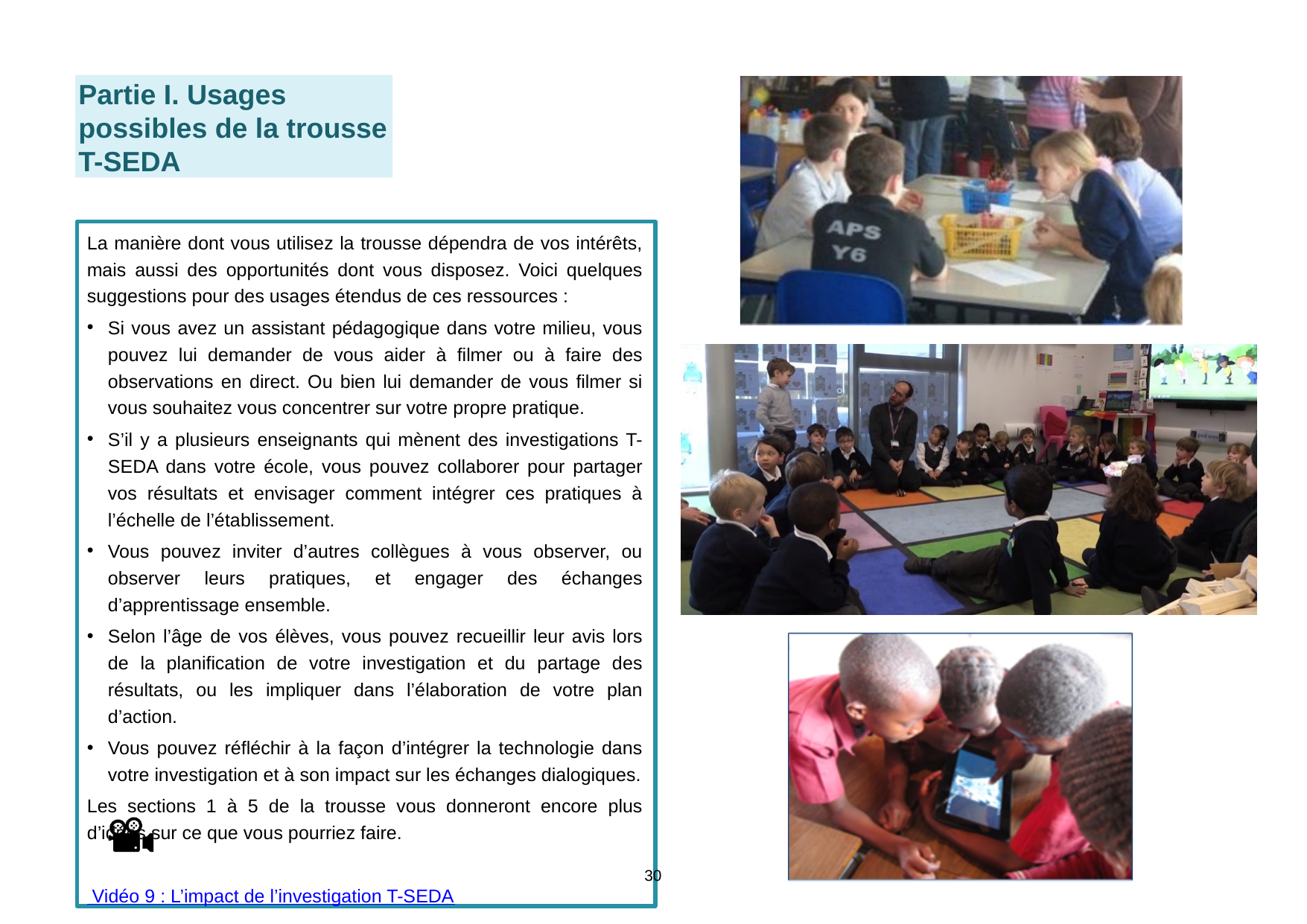

Partie I. Usages possibles de la trousse T-SEDA

La manière dont vous utilisez la trousse dépendra de vos intérêts, mais aussi des opportunités dont vous disposez. Voici quelques suggestions pour des usages étendus de ces ressources :
Si vous avez un assistant pédagogique dans votre milieu, vous pouvez lui demander de vous aider à filmer ou à faire des observations en direct. Ou bien lui demander de vous filmer si vous souhaitez vous concentrer sur votre propre pratique.
S’il y a plusieurs enseignants qui mènent des investigations T-SEDA dans votre école, vous pouvez collaborer pour partager vos résultats et envisager comment intégrer ces pratiques à l’échelle de l’établissement.
Vous pouvez inviter d’autres collègues à vous observer, ou observer leurs pratiques, et engager des échanges d’apprentissage ensemble.
Selon l’âge de vos élèves, vous pouvez recueillir leur avis lors de la planification de votre investigation et du partage des résultats, ou les impliquer dans l’élaboration de votre plan d’action.
Vous pouvez réfléchir à la façon d’intégrer la technologie dans votre investigation et à son impact sur les échanges dialogiques.
Les sections 1 à 5 de la trousse vous donneront encore plus d’idées sur ce que vous pourriez faire.
		 Vidéo 9 : L’impact de l’investigation T-SEDA

30